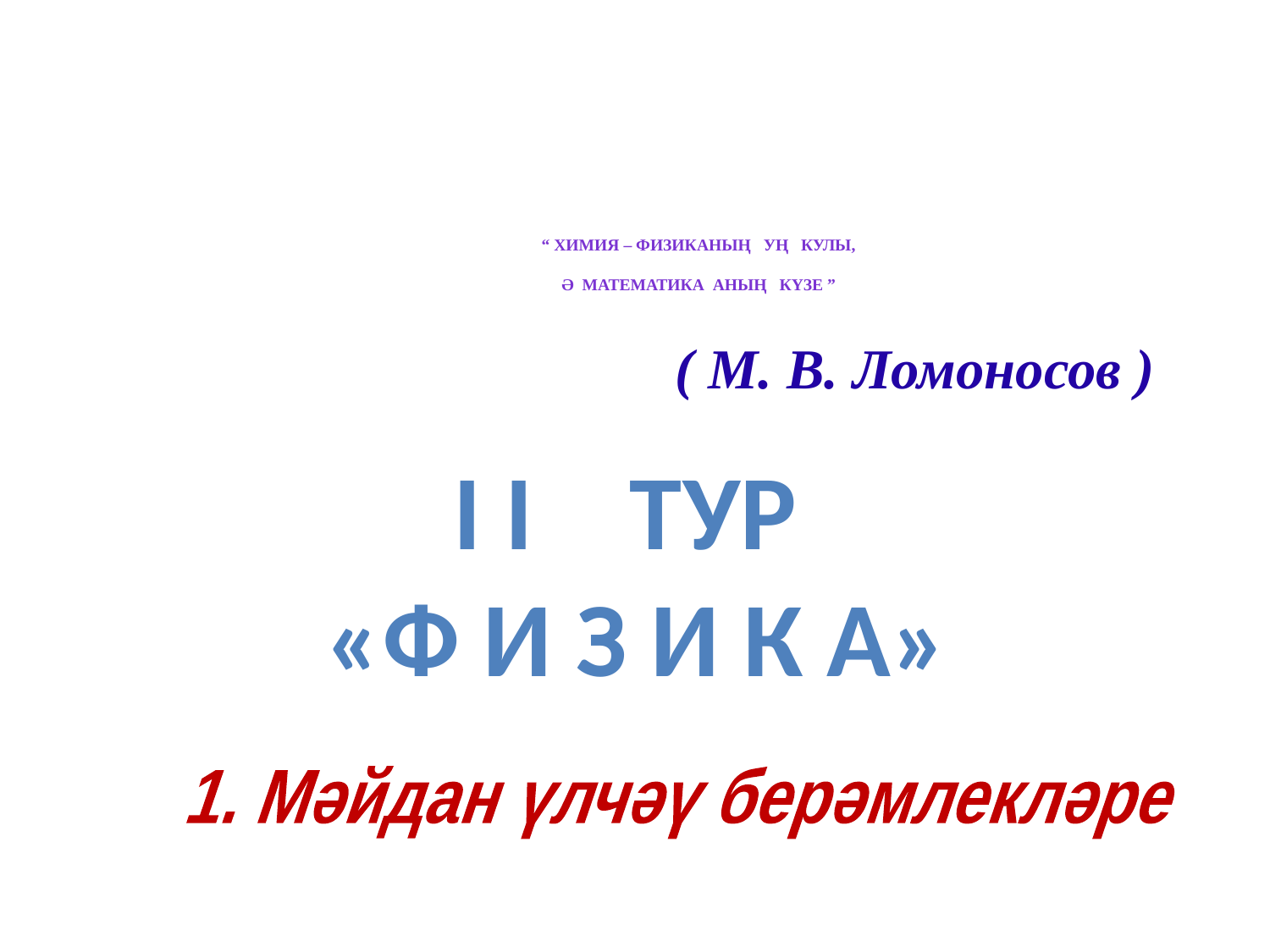

# “ Химия – физиканың   уң   кулы, ә  математика  аның   күзе ”
( М. В. Ломоносов )
I I    тур
«Ф И З И К А»
1. Мәйдан үлчәү берәмлекләре